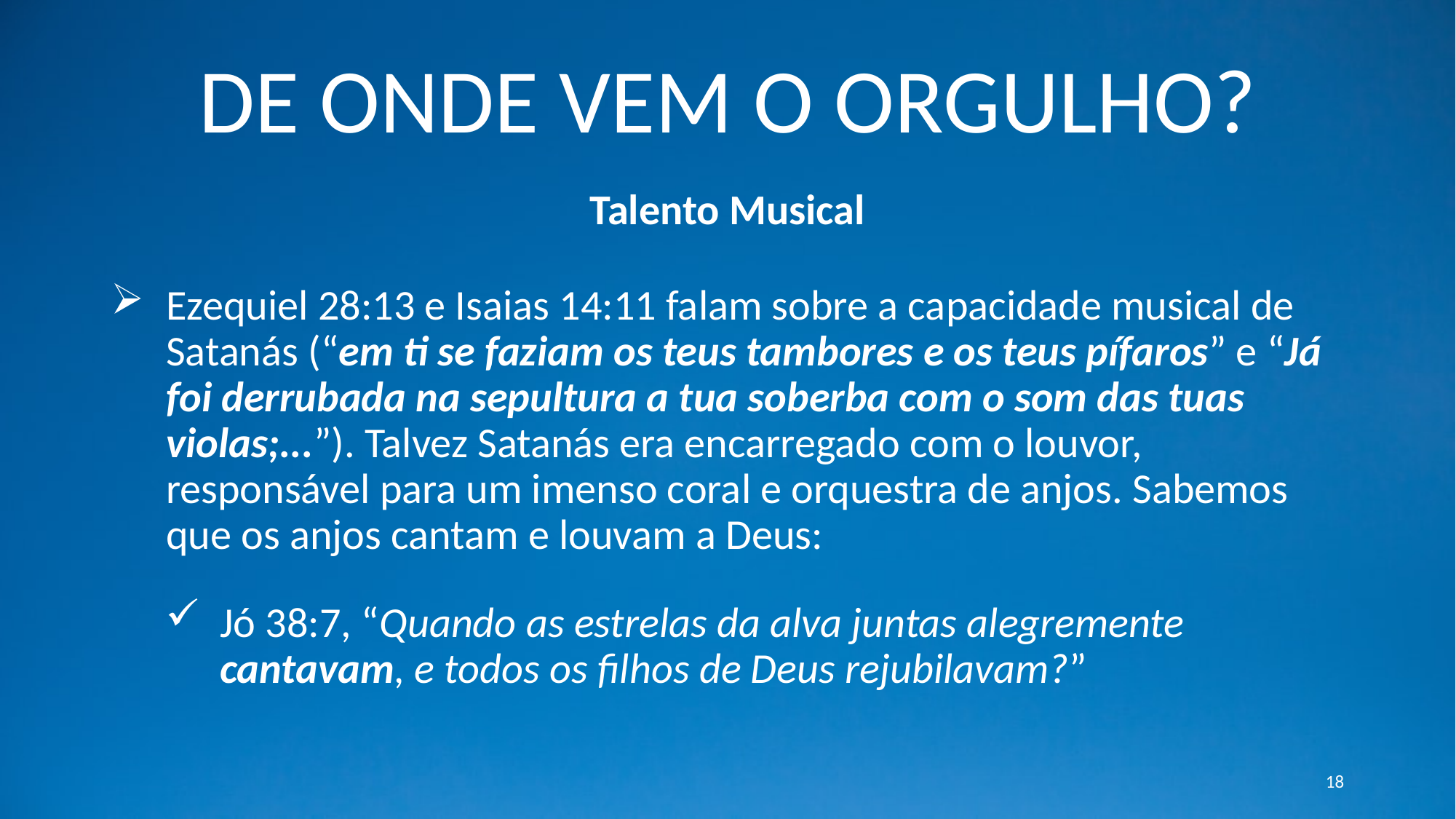

# DE ONDE VEM O ORGULHO?
Talento Musical

Ezequiel 28:13 e Isaias 14:11 falam sobre a capacidade musical de Satanás (“em ti se faziam os teus tambores e os teus pífaros” e “Já foi derrubada na sepultura a tua soberba com o som das tuas violas;...”). Talvez Satanás era encarregado com o louvor, responsável para um imenso coral e orquestra de anjos. Sabemos que os anjos cantam e louvam a Deus:

Jó 38:7, “Quando as estrelas da alva juntas alegremente cantavam, e todos os filhos de Deus rejubilavam?”
18